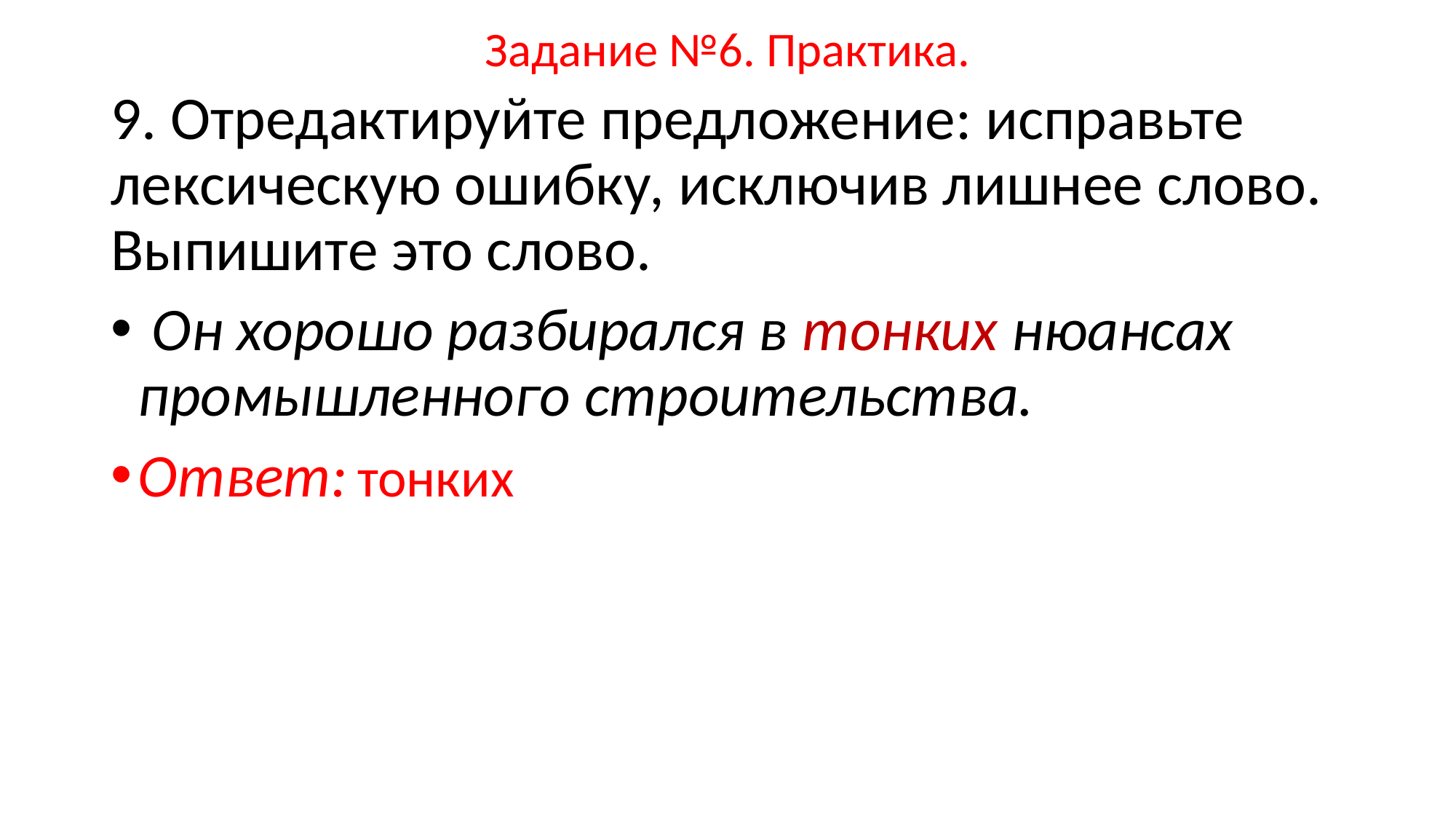

# Задание №6. Практика.
9. Отредактируйте предложение: исправьте лексическую ошибку, исключив лишнее слово. Выпишите это слово.
 Он хорошо разбирался в тонких нюансах промышленного строительства.
Ответ: тонких